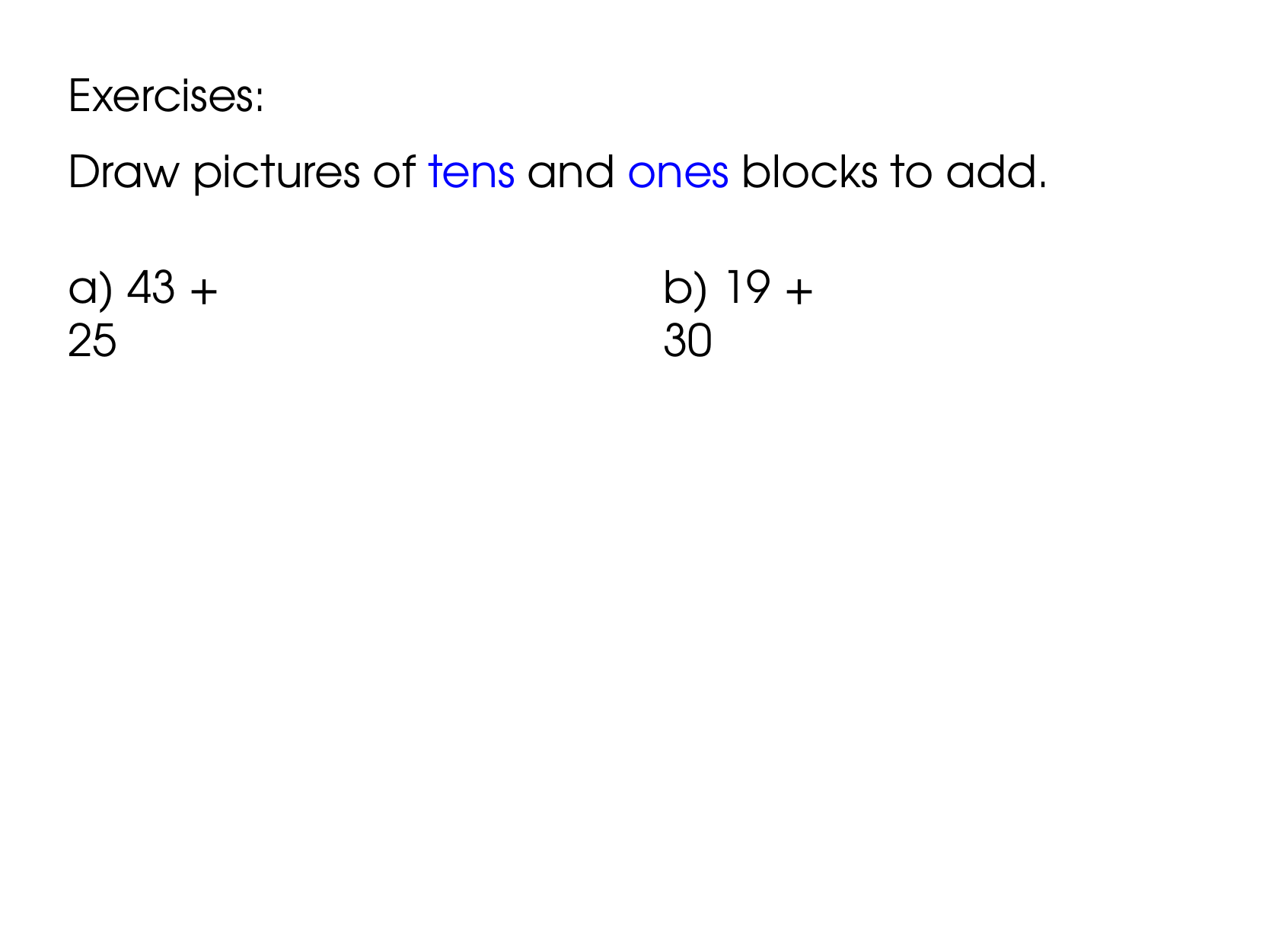

Exercises:
Draw pictures of tens and ones blocks to add.
a) 43 + 25
b) 19 + 30